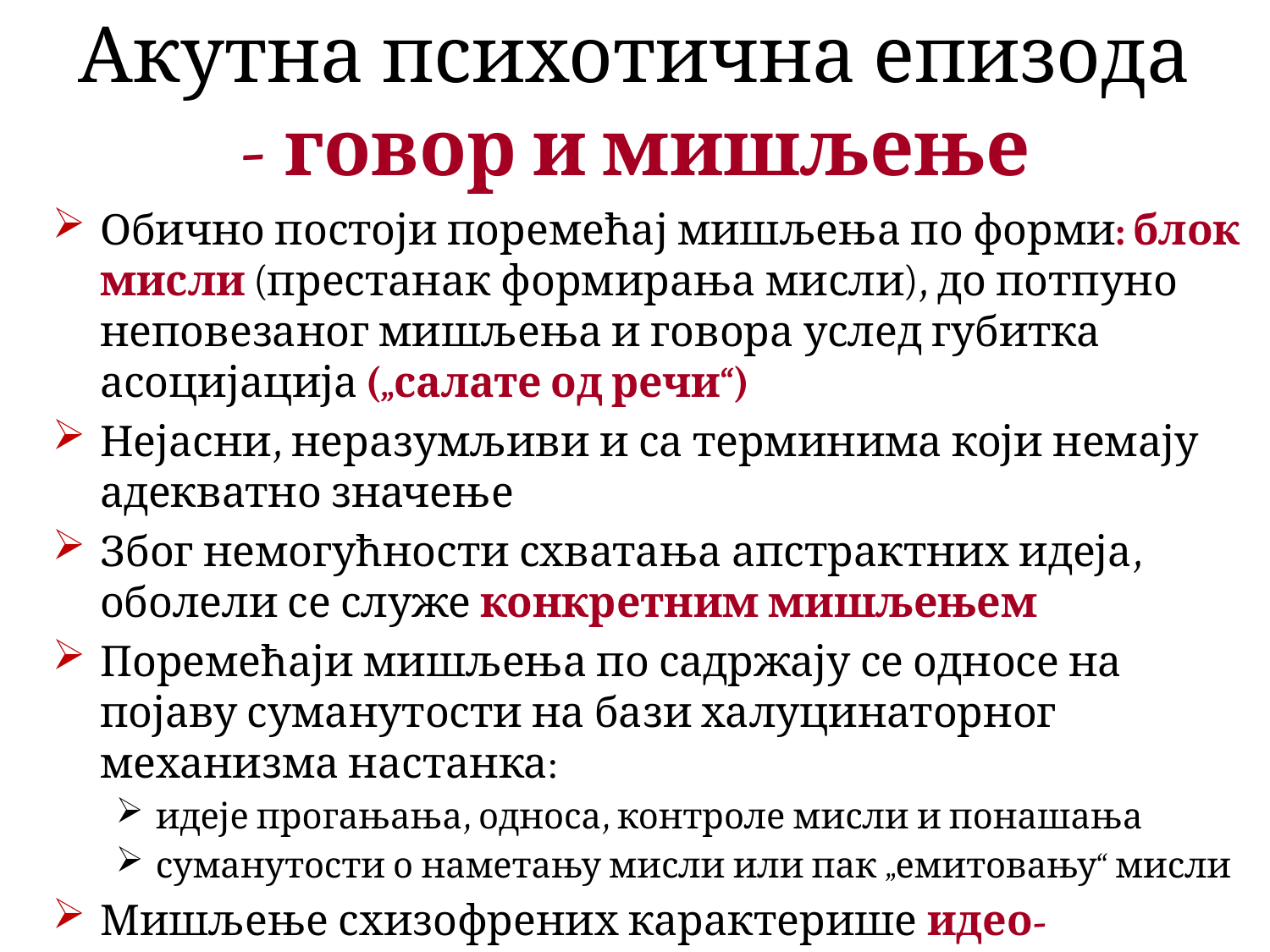

# Акутна психотична епизода - говор и мишљење
Обично постоји поремећај мишљења по форми: блок мисли (престанак формирања мисли), до потпуно неповезаног мишљења и говора услед губитка асоцијација („салате од речи“)
Нејасни, неразумљиви и са терминима који немају адекватно значење
Због немогућности схватања апстрактних идеја, оболели се служе конкретним мишљењем
Поремећаји мишљења по садржају се односе на појаву суманутости на бази халуцинаторног механизма настанка:
идеје прогањања, односа, контроле мисли и понашања
суманутости о наметању мисли или пак „емитовању“ мисли
Мишљење схизофрених карактерише идео-афективна дисоцијација